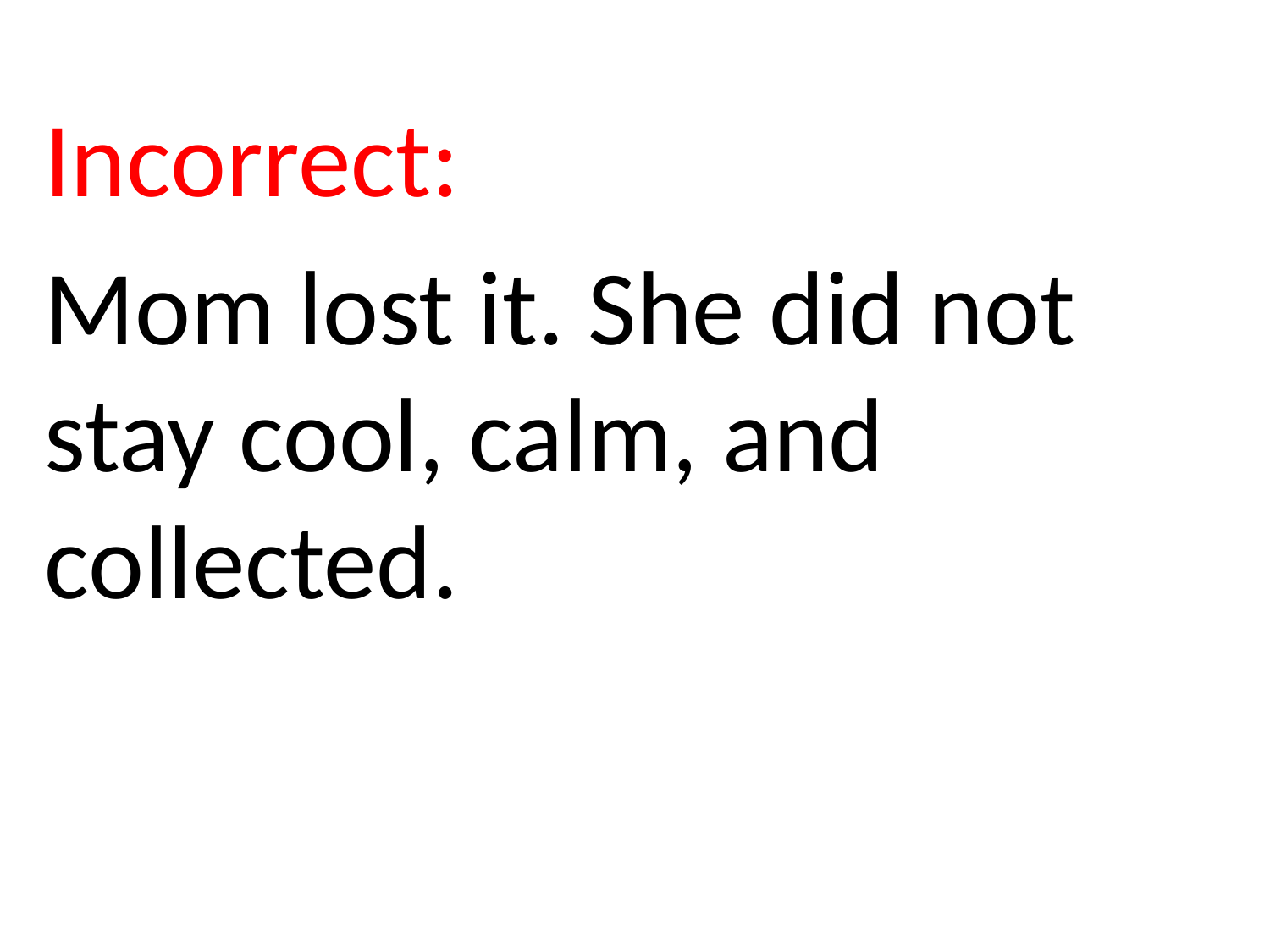

Incorrect:
Mom lost it. She did not stay cool, calm, and collected.